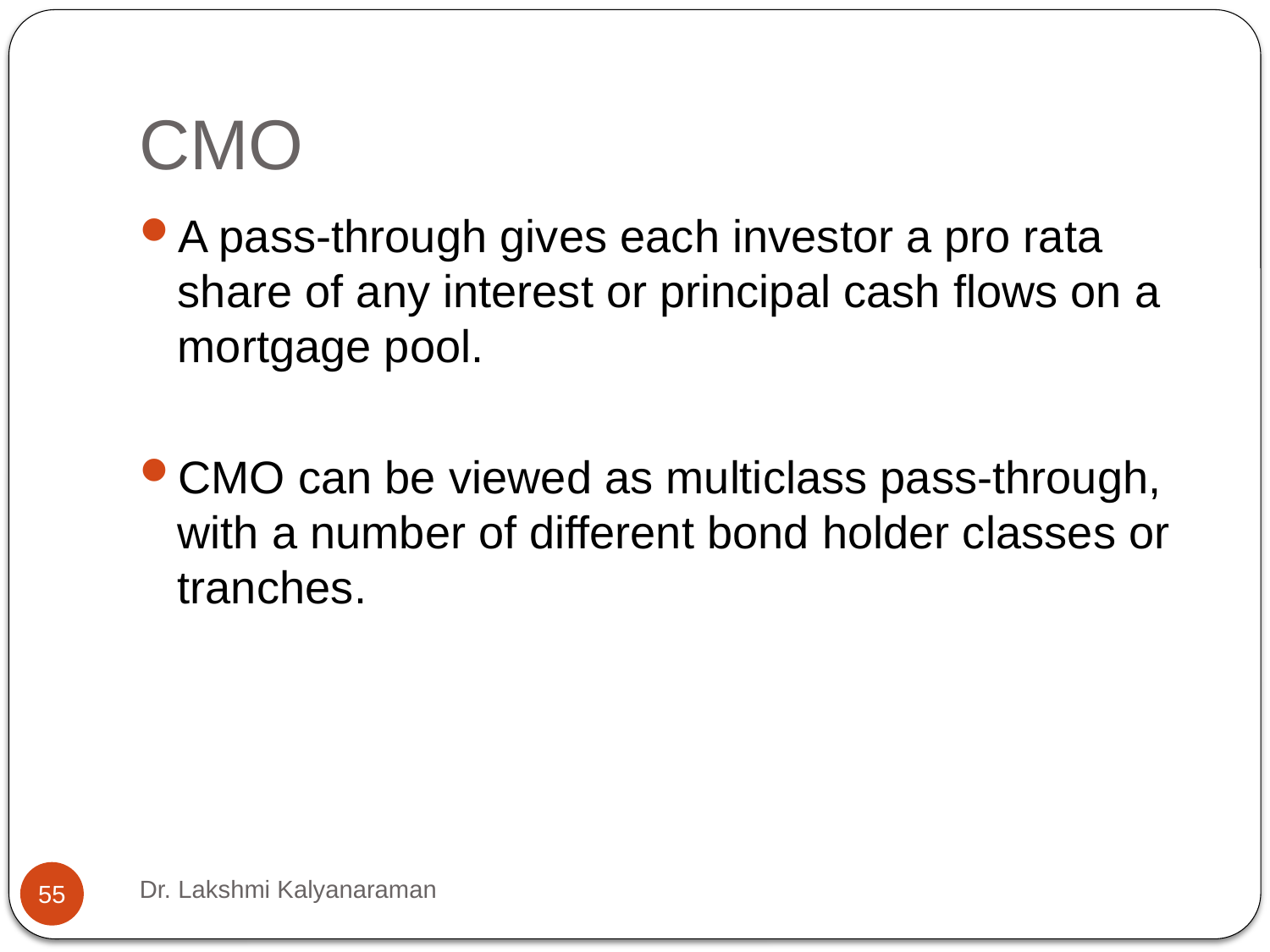

# CMO
A pass-through gives each investor a pro rata share of any interest or principal cash flows on a mortgage pool.

CMO can be viewed as multiclass pass-through, with a number of different bond holder classes or tranches.

Dr. Lakshmi Kalyanaraman
55